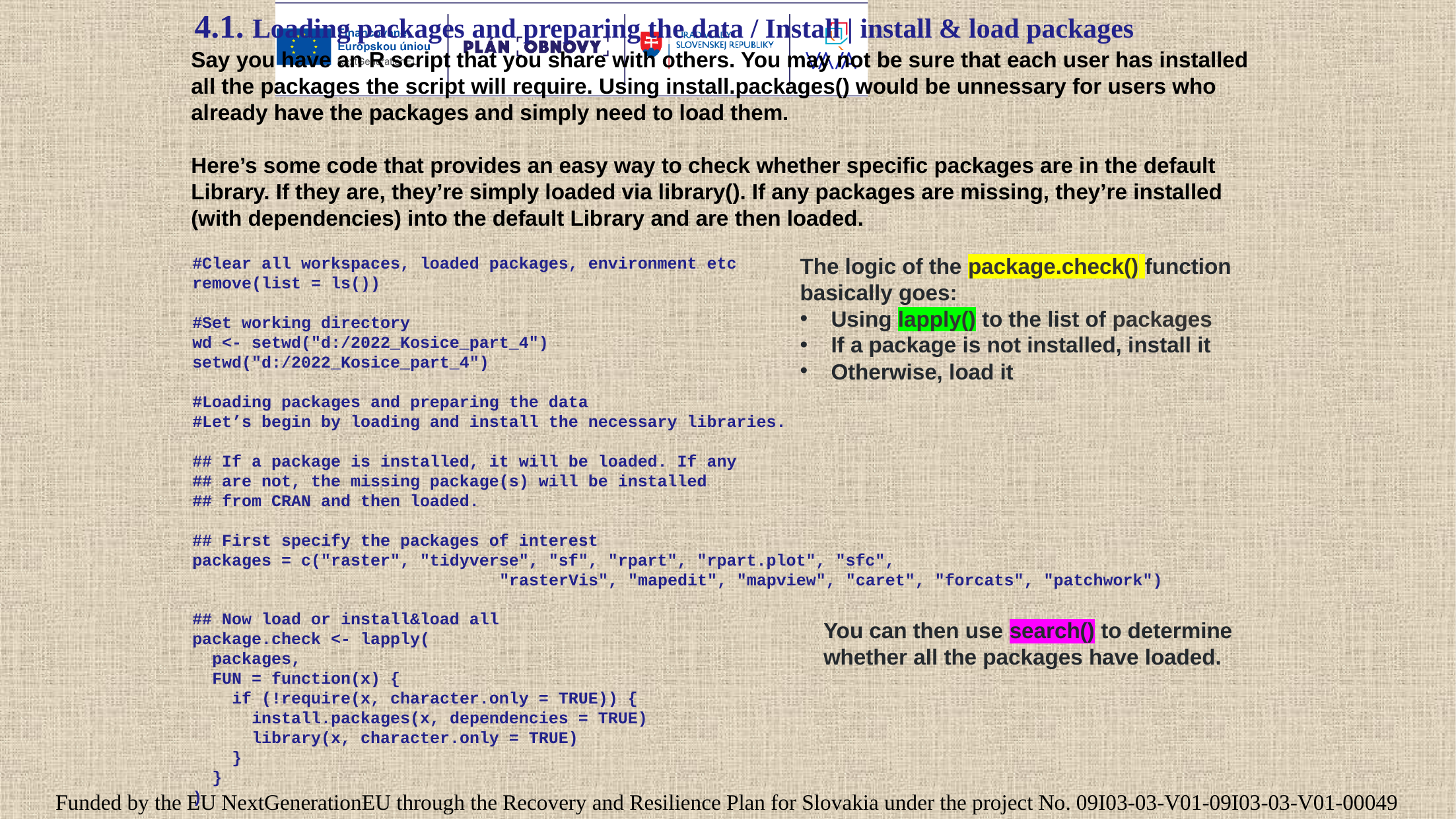

4.1. Loading packages and preparing the data / Install | install & load packages
Say you have an R script that you share with others. You may not be sure that each user has installed all the packages the script will require. Using install.packages() would be unnessary for users who already have the packages and simply need to load them.

Here’s some code that provides an easy way to check whether specific packages are in the default Library. If they are, they’re simply loaded via library(). If any packages are missing, they’re installed (with dependencies) into the default Library and are then loaded.
The logic of the package.check() function basically goes:
Using lapply() to the list of packages
If a package is not installed, install it
Otherwise, load it
#Clear all workspaces, loaded packages, environment etc
remove(list = ls())

#Set working directory
wd <- setwd("d:/2022_Kosice_part_4")
setwd("d:/2022_Kosice_part_4")

#Loading packages and preparing the data
#Let’s begin by loading and install the necessary libraries.

## If a package is installed, it will be loaded. If any
## are not, the missing package(s) will be installed
## from CRAN and then loaded.

## First specify the packages of interest
packages = c("raster", "tidyverse", "sf", "rpart", "rpart.plot", "sfc",
			 "rasterVis", "mapedit", "mapview", "caret", "forcats", "patchwork")

## Now load or install&load all
package.check <- lapply(
  packages,
  FUN = function(x) {
    if (!require(x, character.only = TRUE)) {
      install.packages(x, dependencies = TRUE)
      library(x, character.only = TRUE)
    }
  }
)
You can then use search() to determine whether all the packages have loaded.